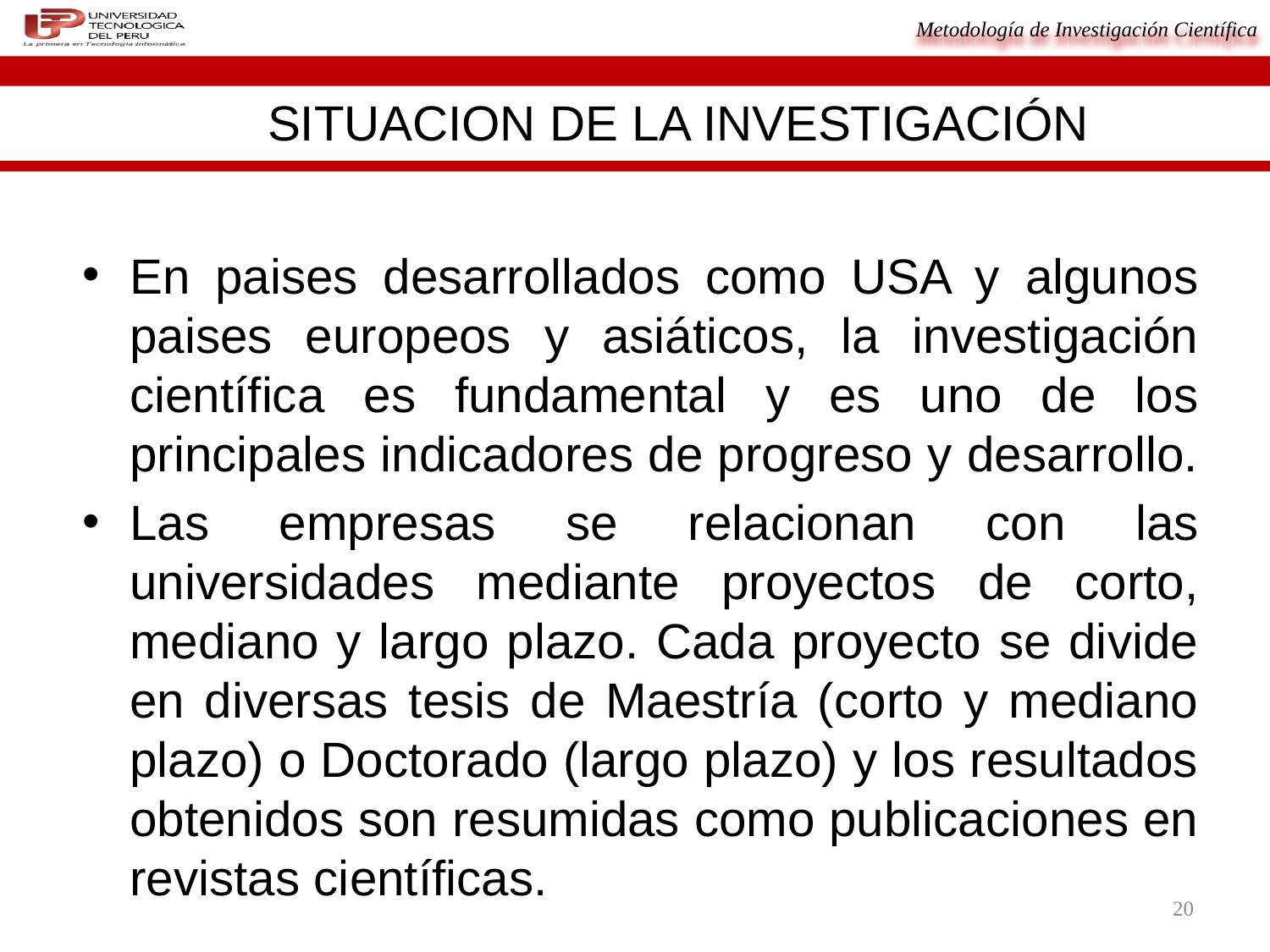

# SITUACION DE LA INVESTIGACIÓN
En paises desarrollados como USA y algunos paises europeos y asiáticos, la investigación científica es fundamental y es uno de los principales indicadores de progreso y desarrollo.
Las empresas se relacionan con las universidades mediante proyectos de corto, mediano y largo plazo. Cada proyecto se divide en diversas tesis de Maestría (corto y mediano plazo) o Doctorado (largo plazo) y los resultados obtenidos son resumidas como publicaciones en revistas científicas.
20